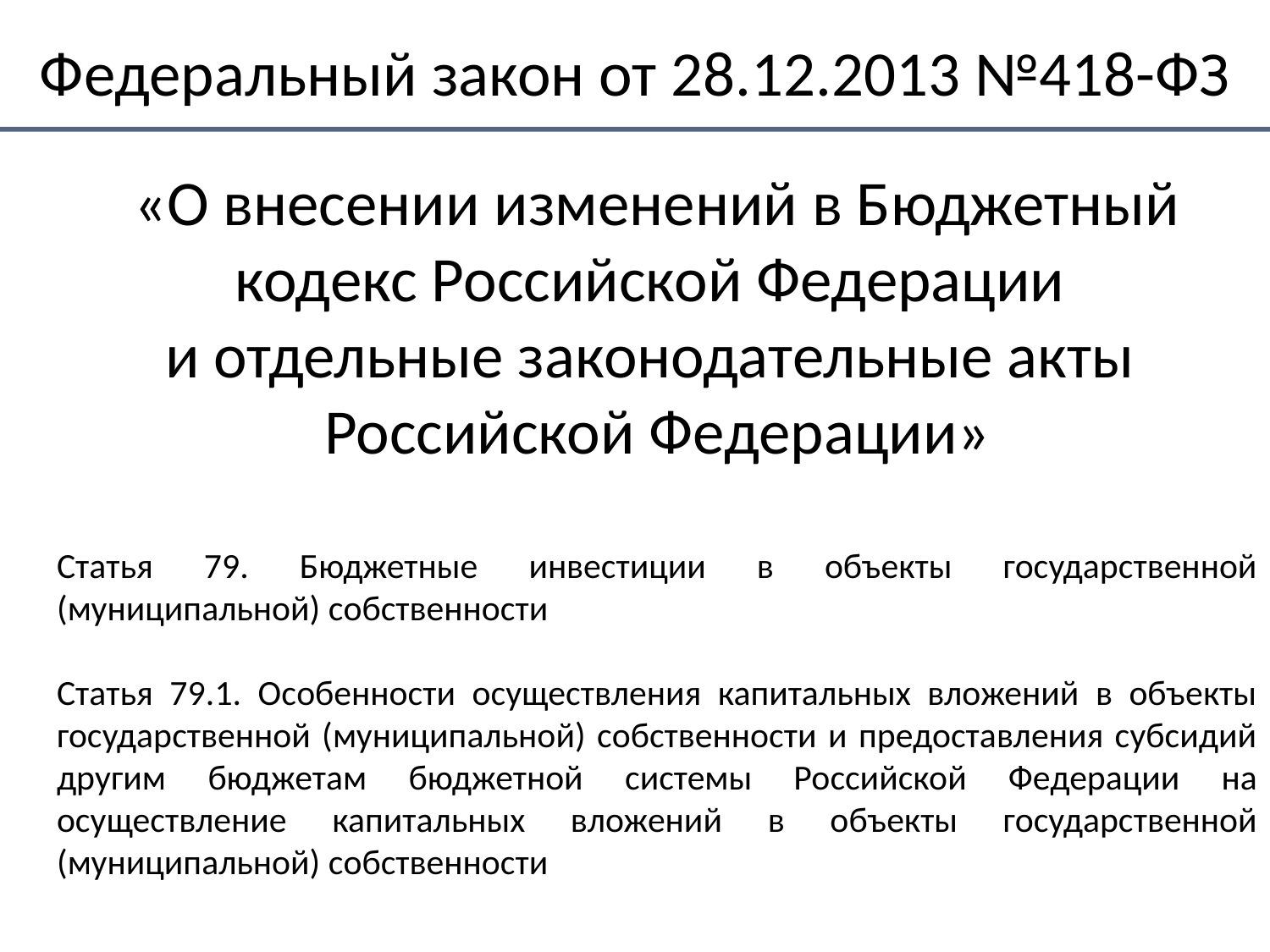

Федеральный закон от 28.12.2013 №418-ФЗ

«О внесении изменений в Бюджетный кодекс Российской Федерации
и отдельные законодательные акты
Российской Федерации»

Статья 79. Бюджетные инвестиции в объекты государственной (муниципальной) собственности

Статья 79.1. Особенности осуществления капитальных вложений в объекты государственной (муниципальной) собственности и предоставления субсидий другим бюджетам бюджетной системы Российской Федерации на осуществление капитальных вложений в объекты государственной (муниципальной) собственности